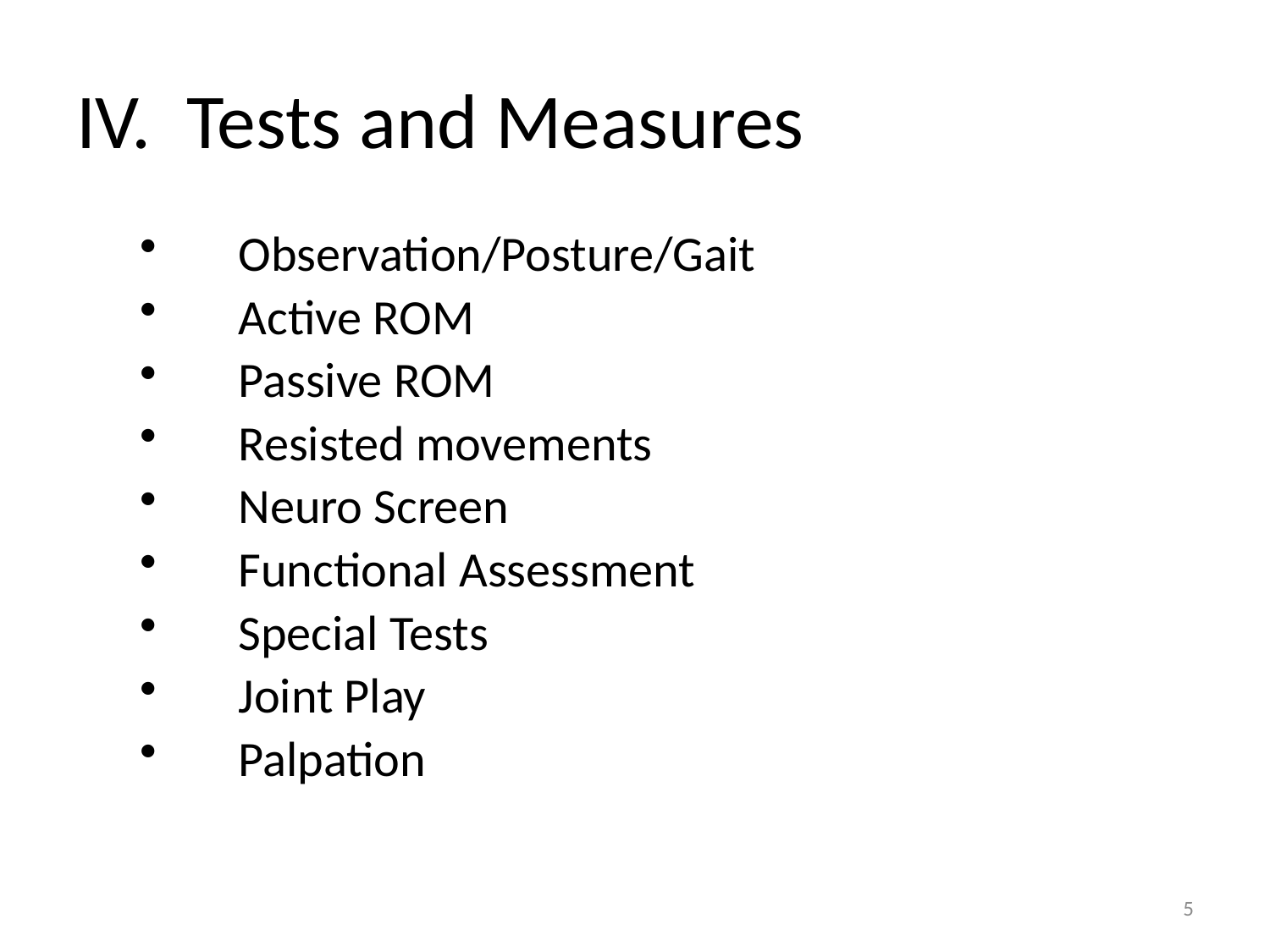

# IV.  Tests and Measures
Observation/Posture/Gait
Active ROM
Passive ROM
Resisted movements
Neuro Screen
Functional Assessment
Special Tests
Joint Play
Palpation

5